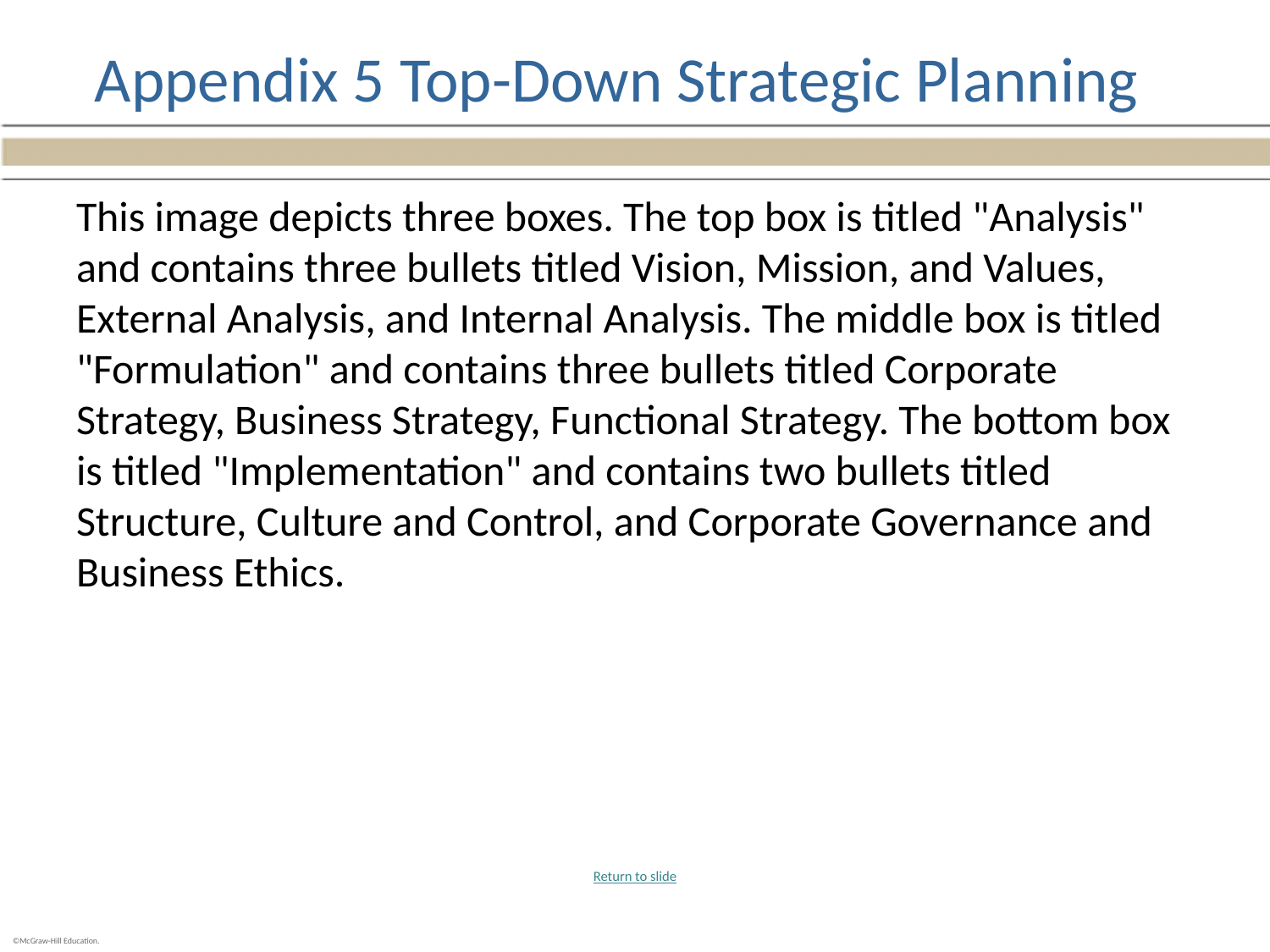

# Appendix 5 Top-Down Strategic Planning
This image depicts three boxes. The top box is titled "Analysis" and contains three bullets titled Vision, Mission, and Values, External Analysis, and Internal Analysis. The middle box is titled "Formulation" and contains three bullets titled Corporate Strategy, Business Strategy, Functional Strategy. The bottom box is titled "Implementation" and contains two bullets titled Structure, Culture and Control, and Corporate Governance and Business Ethics.
Return to slide